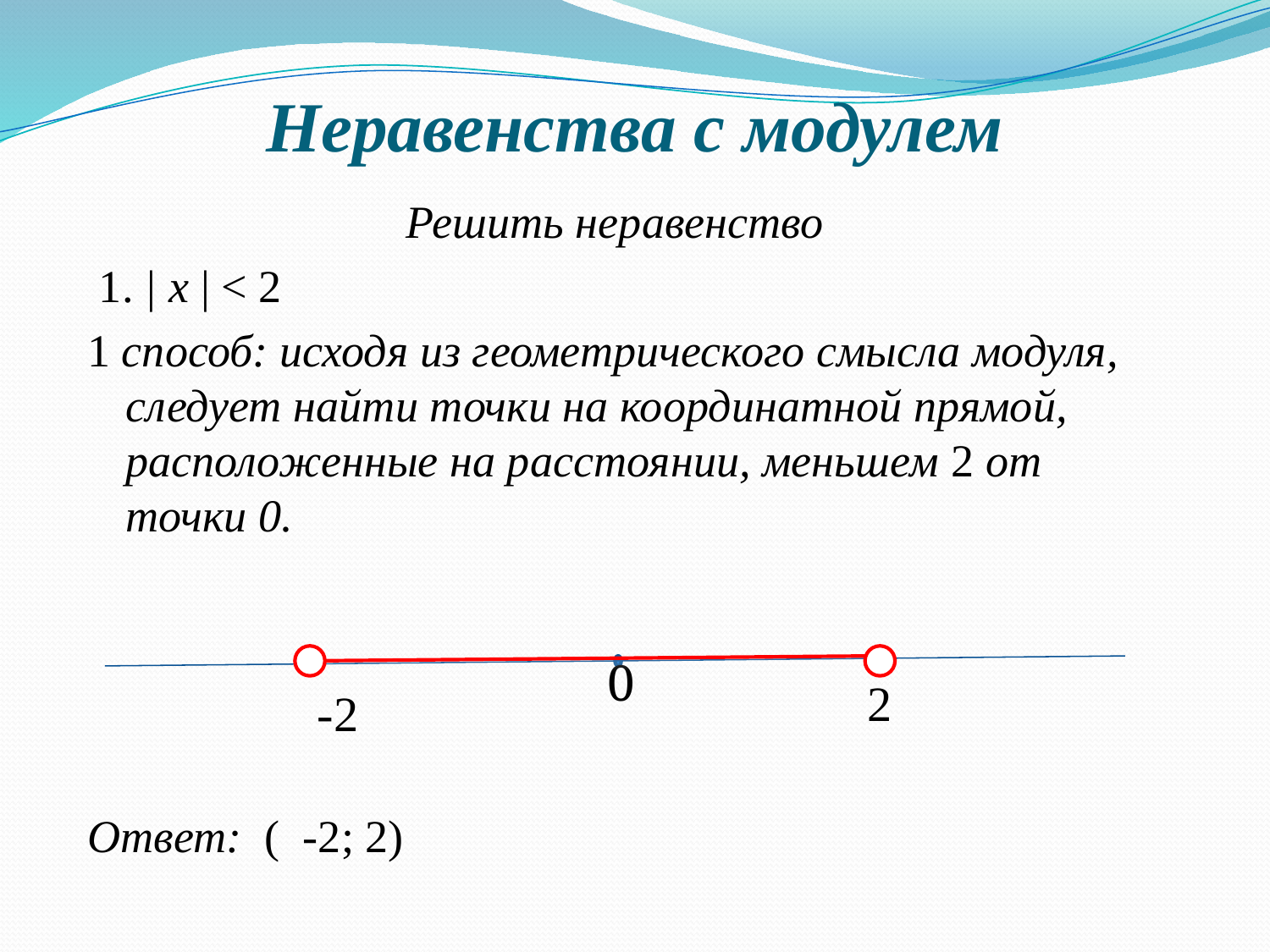

# Неравенства с модулем
Решить неравенство
 1. | х | < 2
1 способ: исходя из геометрического смысла модуля, следует найти точки на координатной прямой, расположенные на расстоянии, меньшем 2 от точки 0.

Ответ:  (  -2; 2)

0

2
-2